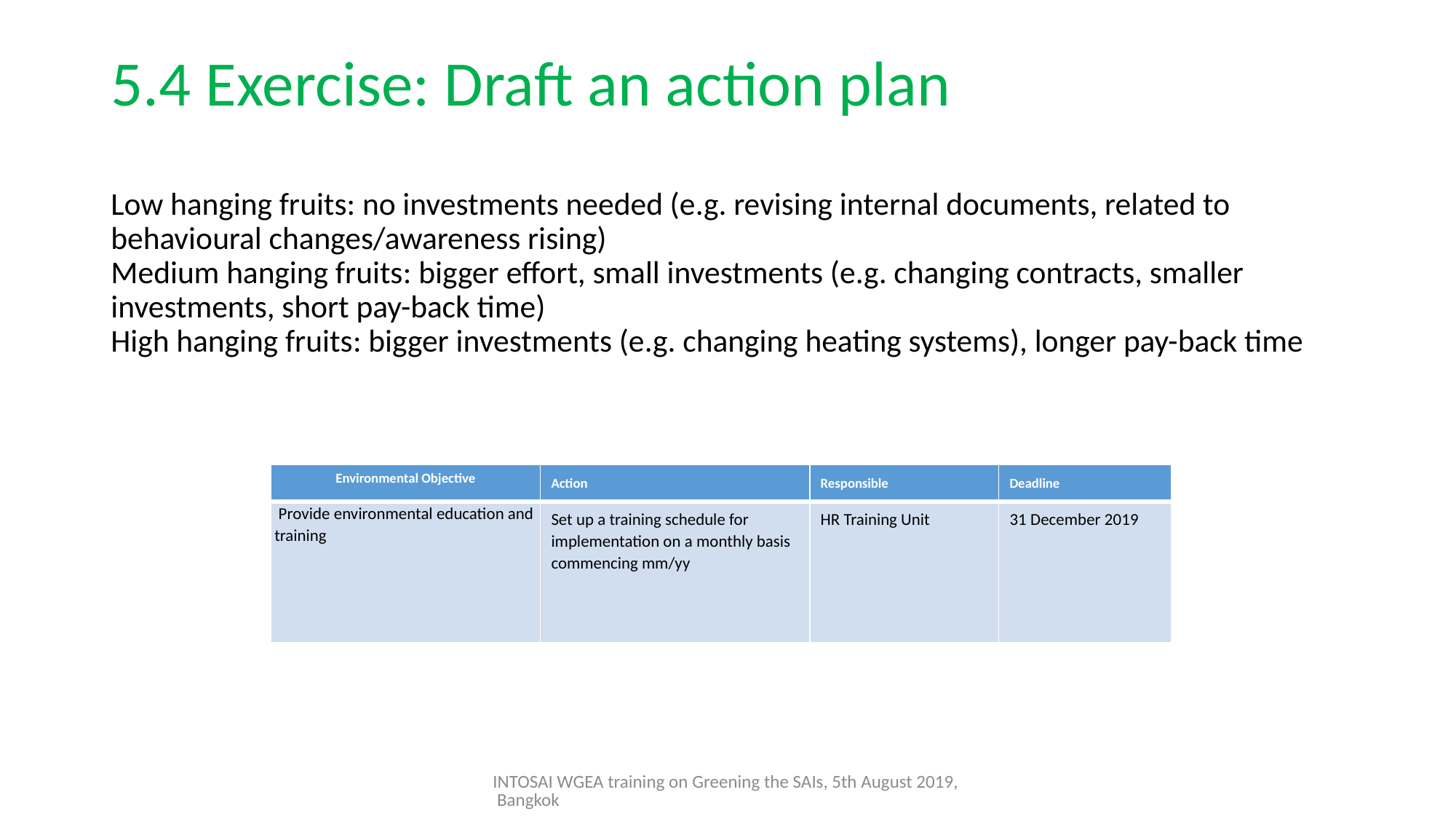

# 5.4 Exercise: Draft an action plan Low hanging fruits: no investments needed (e.g. revising internal documents, related to behavioural changes/awareness rising) Medium hanging fruits: bigger effort, small investments (e.g. changing contracts, smaller investments, short pay-back time) High hanging fruits: bigger investments (e.g. changing heating systems), longer pay-back time
| Environmental Objective | Action | Responsible | Deadline |
| --- | --- | --- | --- |
| Provide environmental education and training | Set up a training schedule for implementation on a monthly basis commencing mm/yy | HR Training Unit | 31 December 2019 |
INTOSAI WGEA training on Greening the SAIs, 5th August 2019, Bangkok